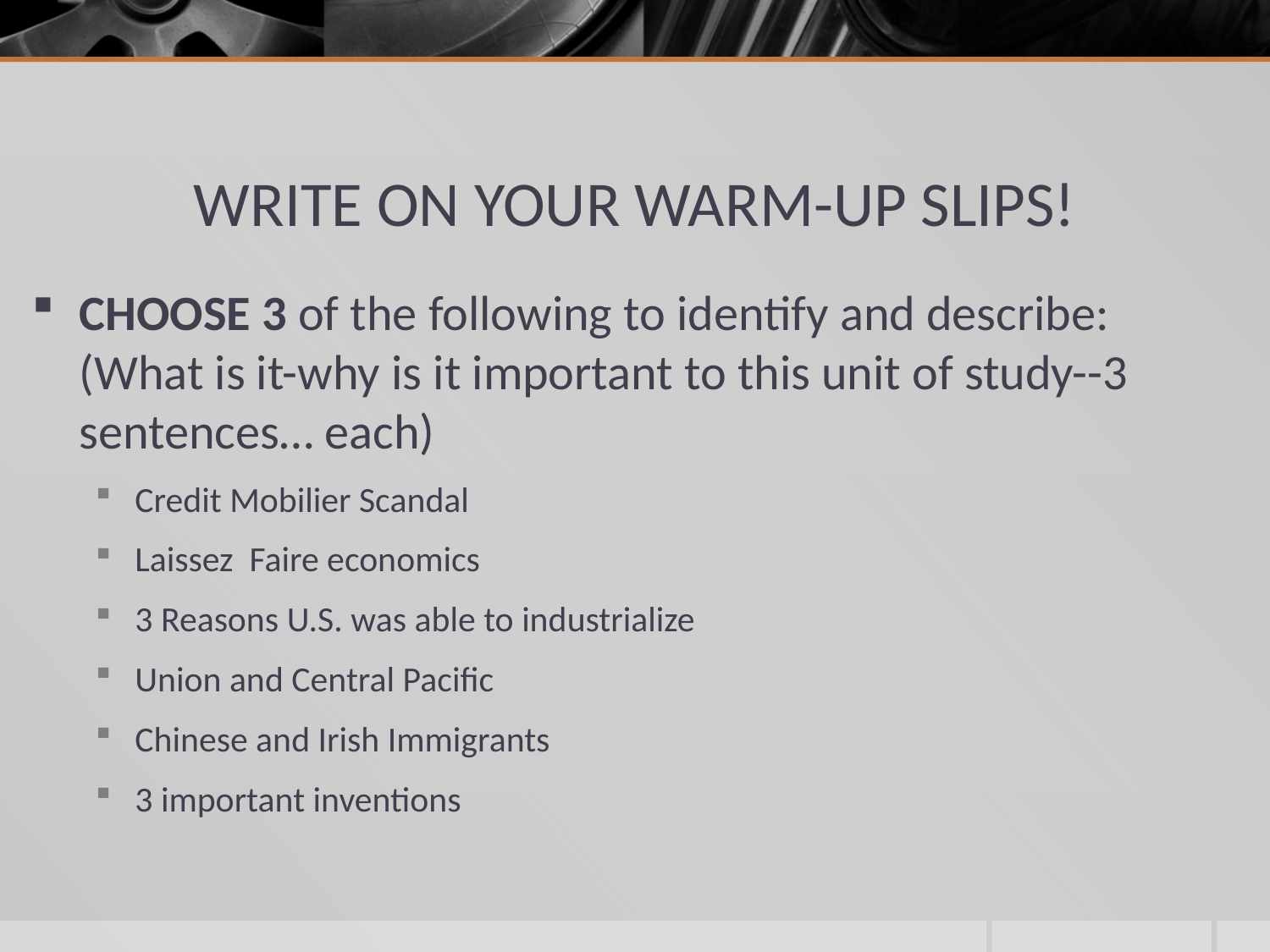

# WRITE ON YOUR WARM-UP SLIPS!
CHOOSE 3 of the following to identify and describe: (What is it-why is it important to this unit of study--3 sentences… each)
Credit Mobilier Scandal
Laissez  Faire economics
3 Reasons U.S. was able to industrialize
Union and Central Pacific
Chinese and Irish Immigrants
3 important inventions